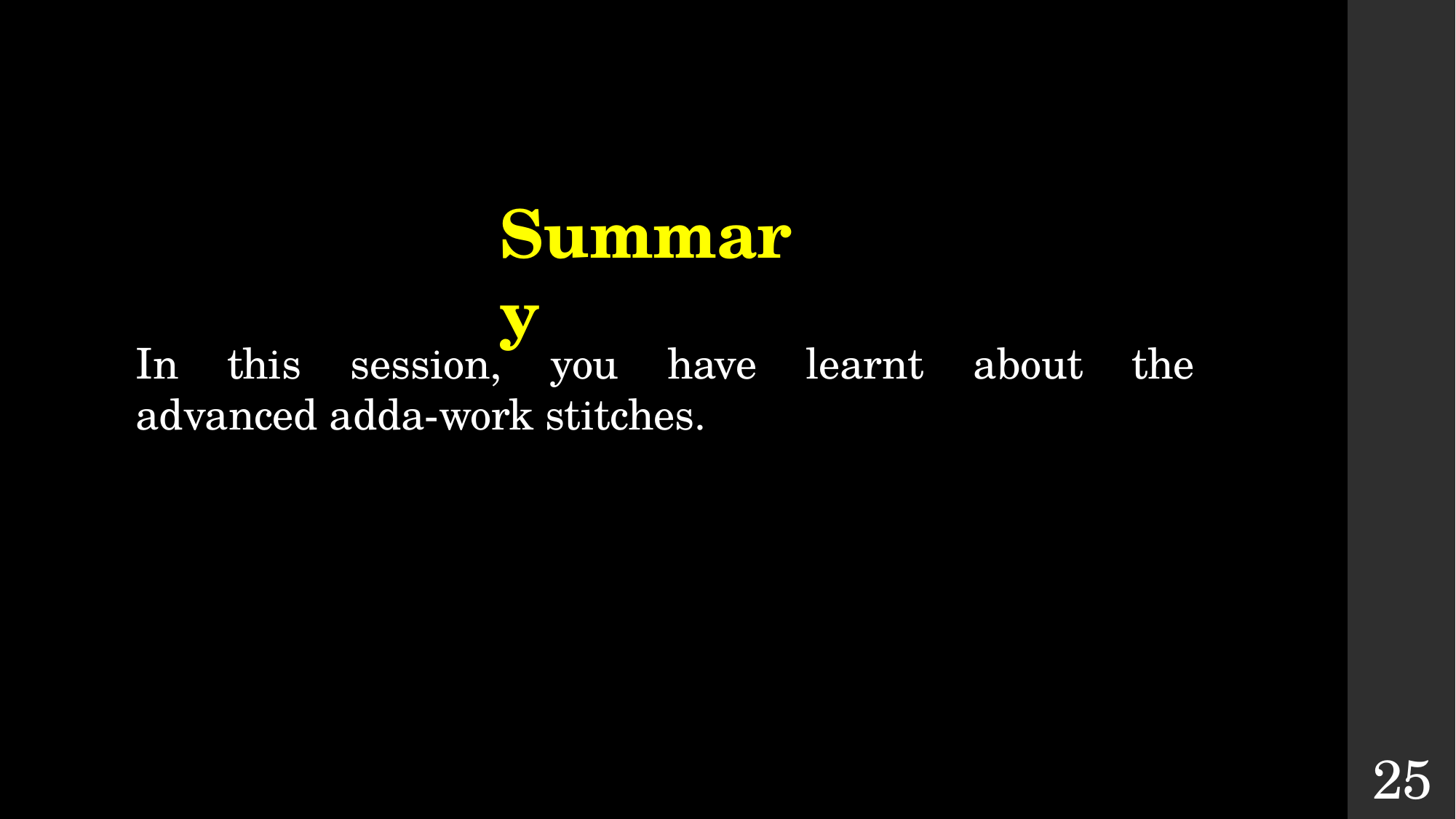

Summary
In   this   session,   you   have   learnt   about   the advanced adda-work stitches.
25